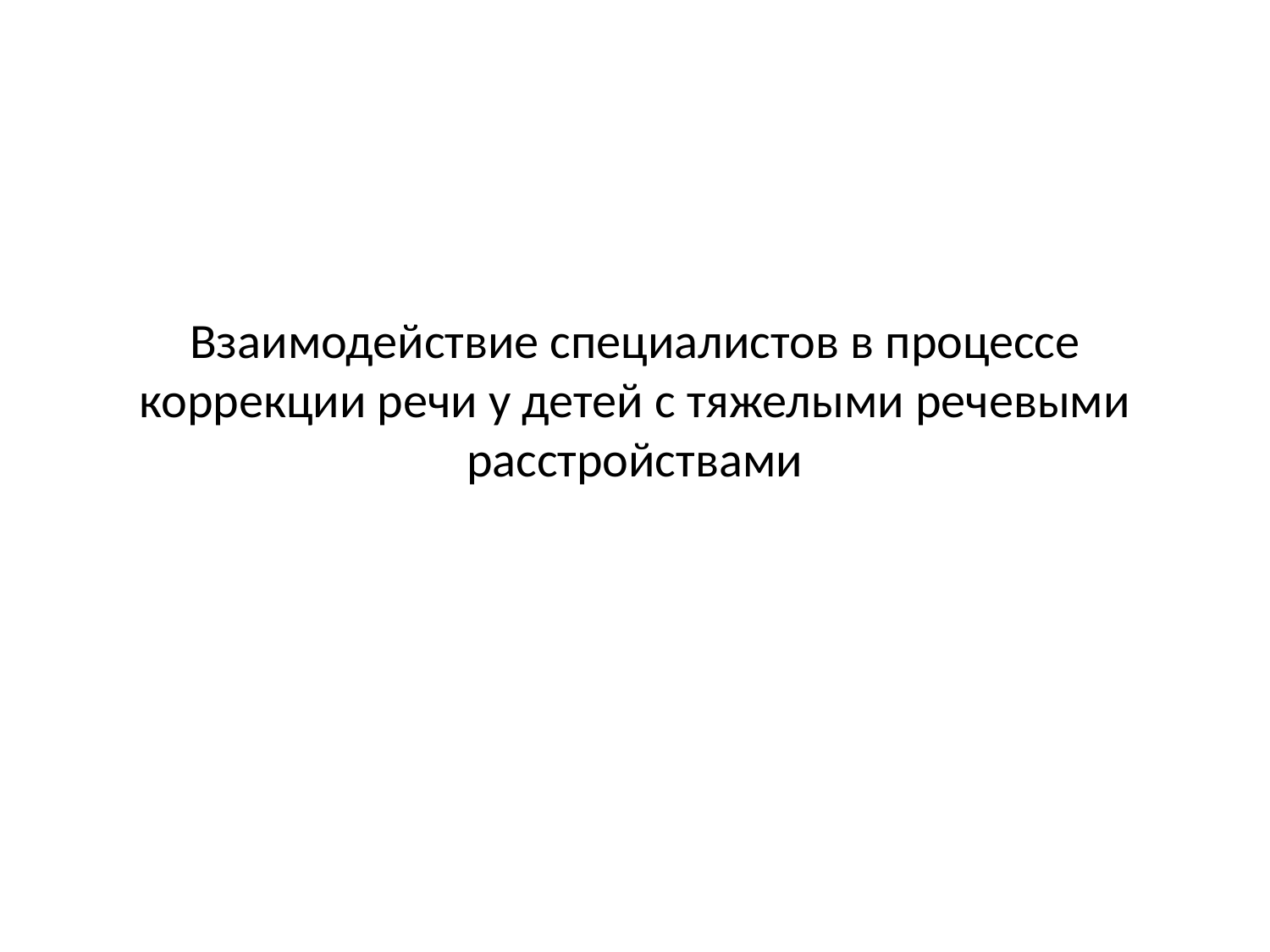

# Взаимодействие специалистов в процессе коррекции речи у детей с тяжелыми речевыми расстройствами